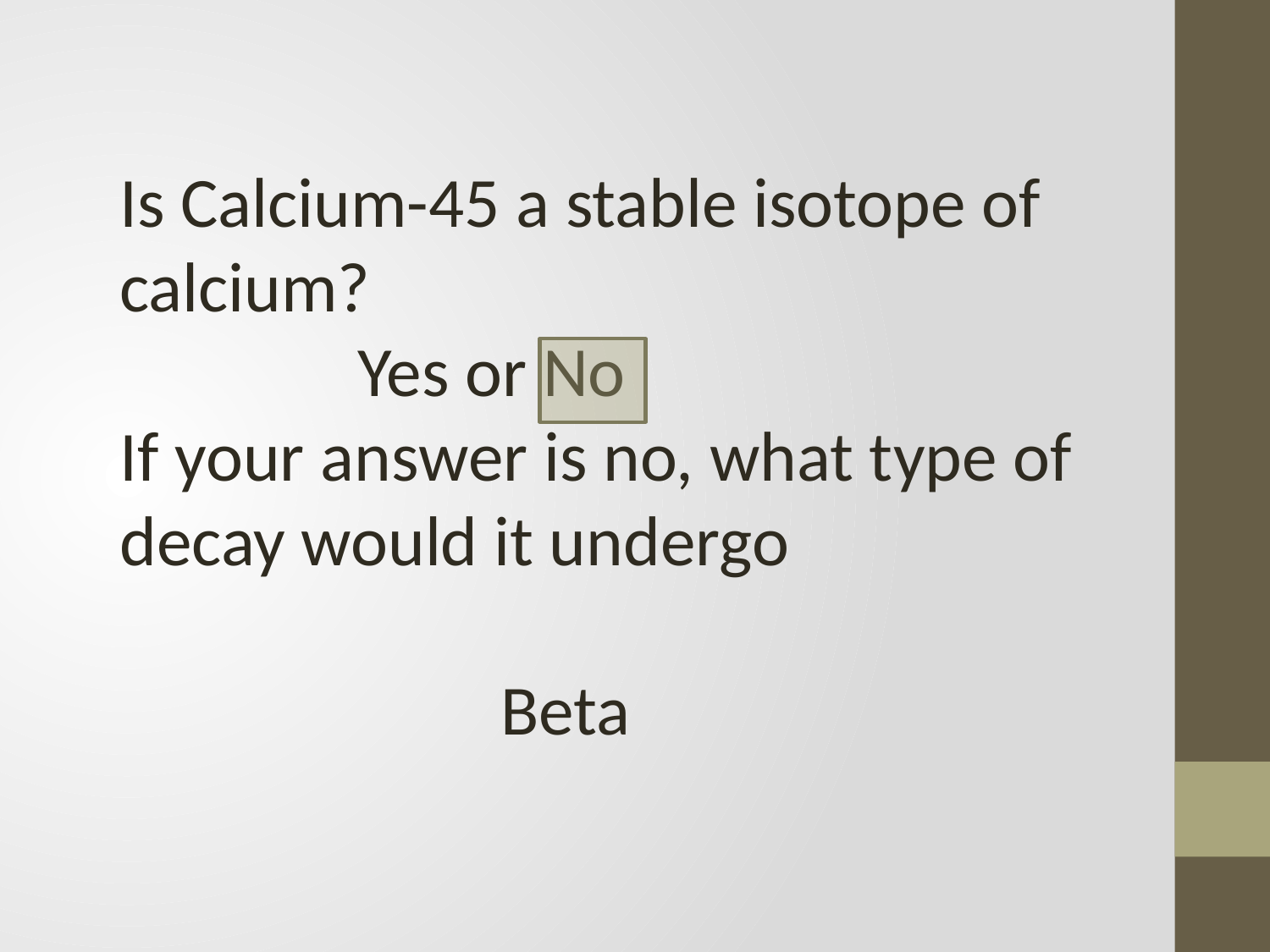

Is Calcium-45 a stable isotope of calcium?
               Yes or No
If your answer is no, what type of decay would it undergo

			Beta